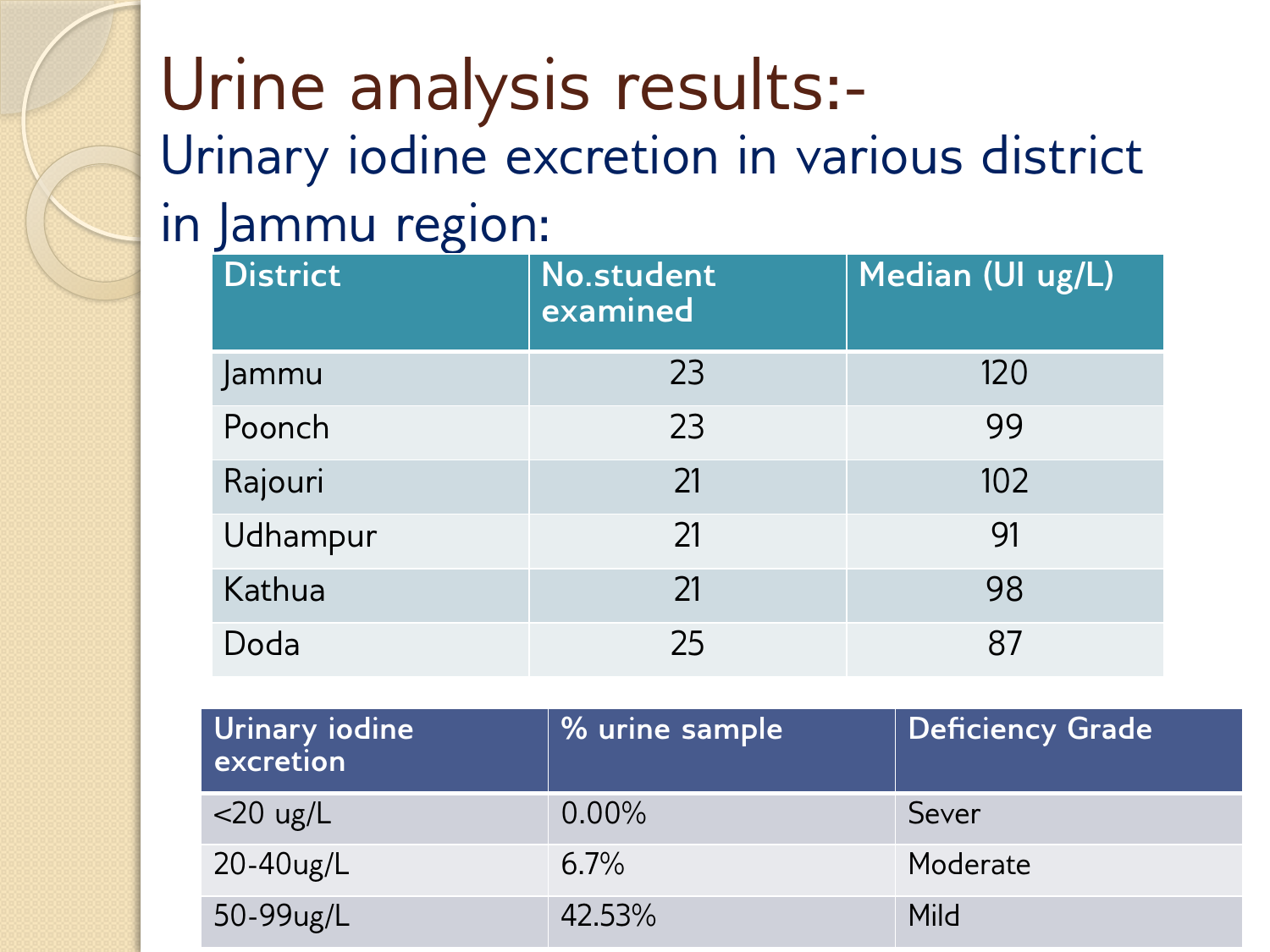

# Urine analysis results:-
Urinary iodine excretion in various district in Jammu region:
| District | No.student examined | Median (UI ug/L) |
| --- | --- | --- |
| Jammu | 23 | 120 |
| Poonch | 23 | 99 |
| Rajouri | 21 | 102 |
| Udhampur | 21 | 91 |
| Kathua | 21 | 98 |
| Doda | 25 | 87 |
| Urinary iodine excretion | % urine sample | Deficiency Grade |
| --- | --- | --- |
| <20 ug/L | 0.00% | Sever |
| 20-40ug/L | 6.7% | Moderate |
| 50-99ug/L | 42.53% | Mild |